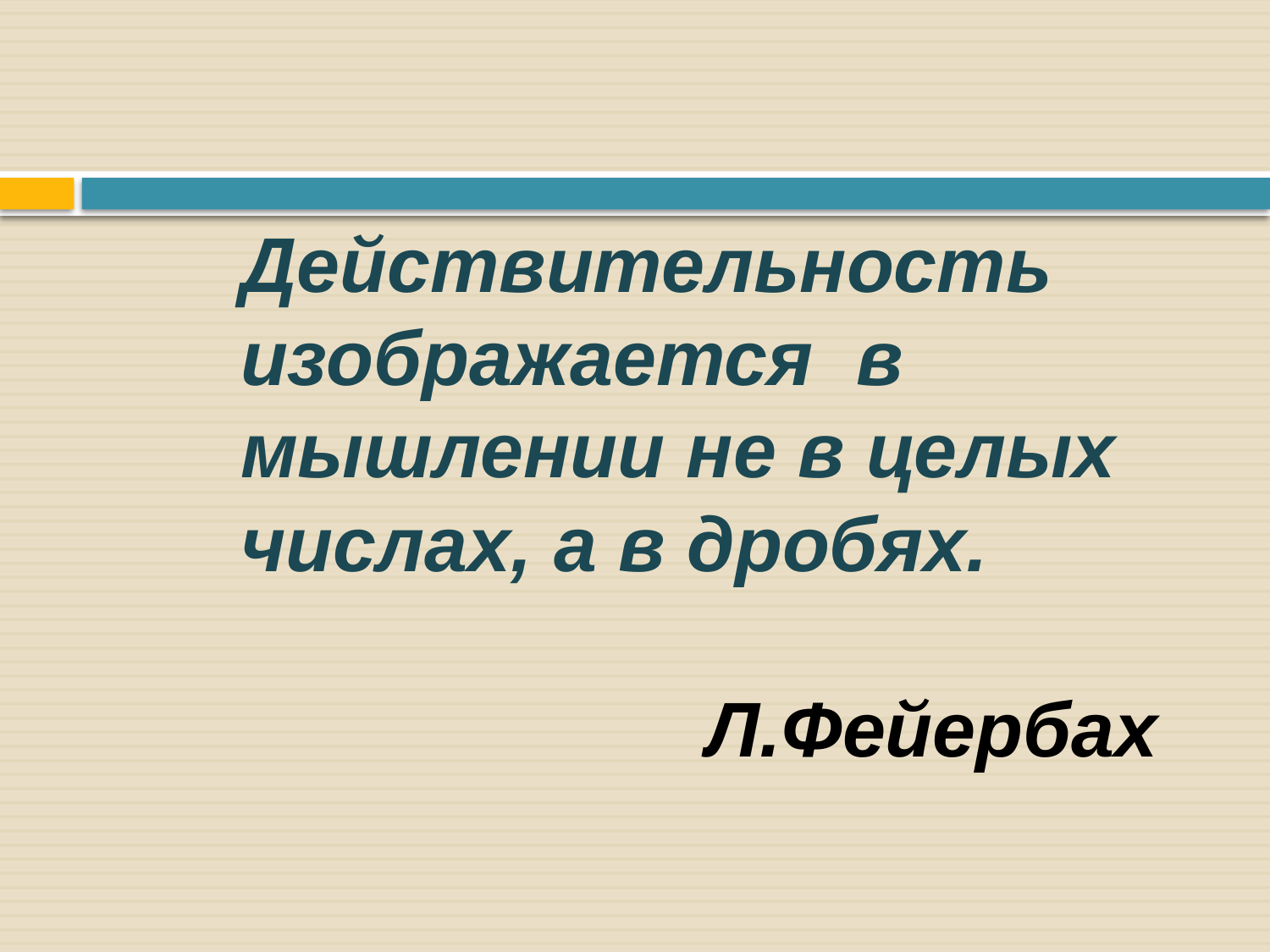

Действительность изображается  в мышлении не в целых числах, а в дробях.

Л.Фейербах